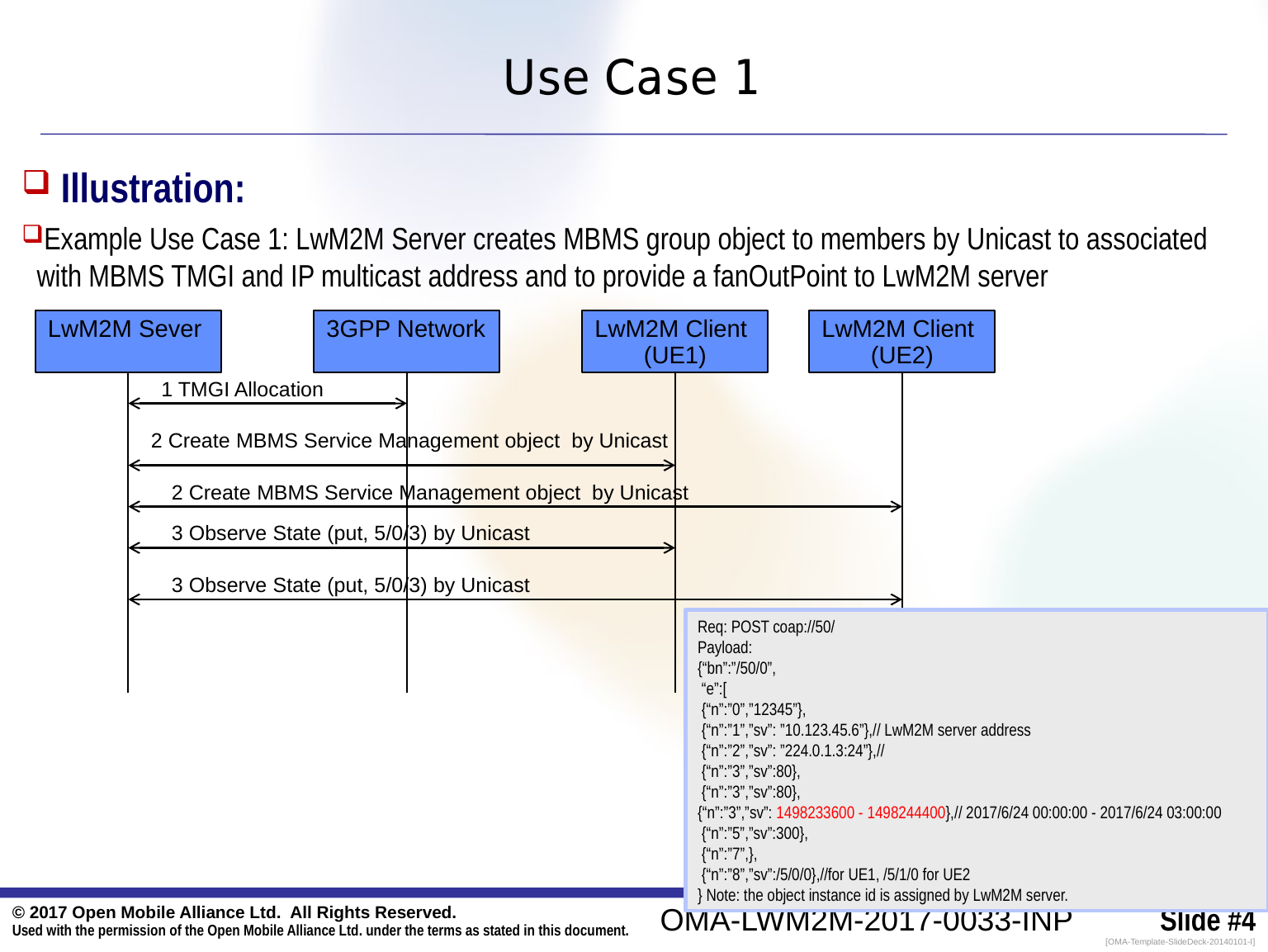

Use Case 1
 Illustration:
Example Use Case 1: LwM2M Server creates MBMS group object to members by Unicast to associated with MBMS TMGI and IP multicast address and to provide a fanOutPoint to LwM2M server
LwM2M Sever
3GPP Network
LwM2M Client
(UE1)
LwM2M Client
(UE2)
1 TMGI Allocation
2 Create MBMS Service Management object  by Unicast

2 Create MBMS Service Management object  by Unicast
3 Observe State (put, 5/0/3) by Unicast
3 Observe State (put, 5/0/3) by Unicast
Req: POST coap://50/
Payload:
{“bn”:”/50/0”,
 “e”:[
 {“n”:”0”,”12345”},
 {“n”:”1”,”sv”: ”10.123.45.6”},// LwM2M server address
 {“n”:”2”,”sv”: ”224.0.1.3:24”},//
 {“n”:”3”,”sv”:80},
 {“n”:”3”,”sv”:80},
{“n”:”3”,”sv”: 1498233600 - 1498244400},// 2017/6/24 00:00:00 - 2017/6/24 03:00:00
 {“n”:”5”,”sv”:300},
 {“n”:”7”,},
 {“n”:”8”,”sv”:/5/0/0},//for UE1, /5/1/0 for UE2
} Note: the object instance id is assigned by LwM2M server.